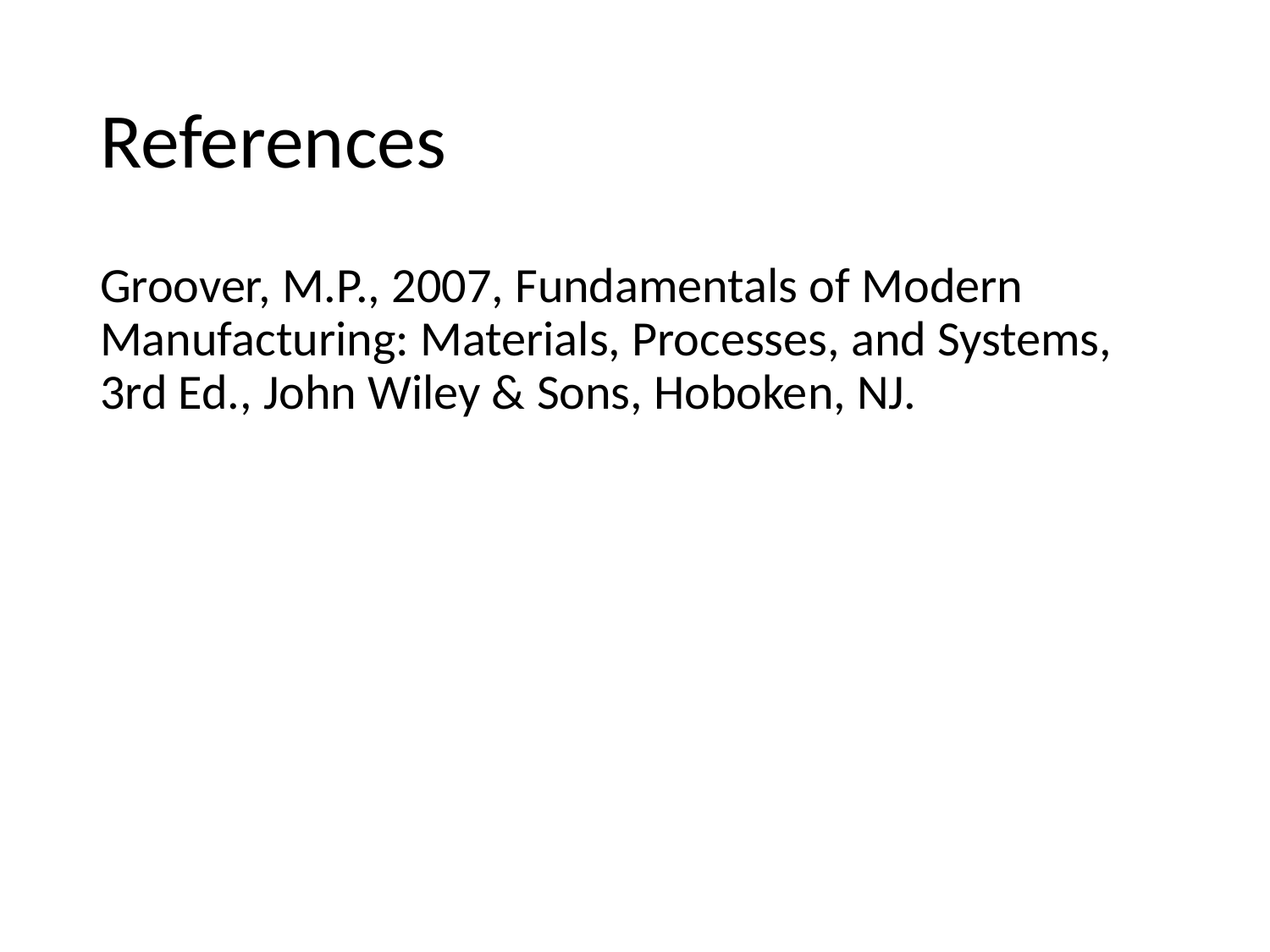

# References
Groover, M.P., 2007, Fundamentals of Modern Manufacturing: Materials, Processes, and Systems, 3rd Ed., John Wiley & Sons, Hoboken, NJ.